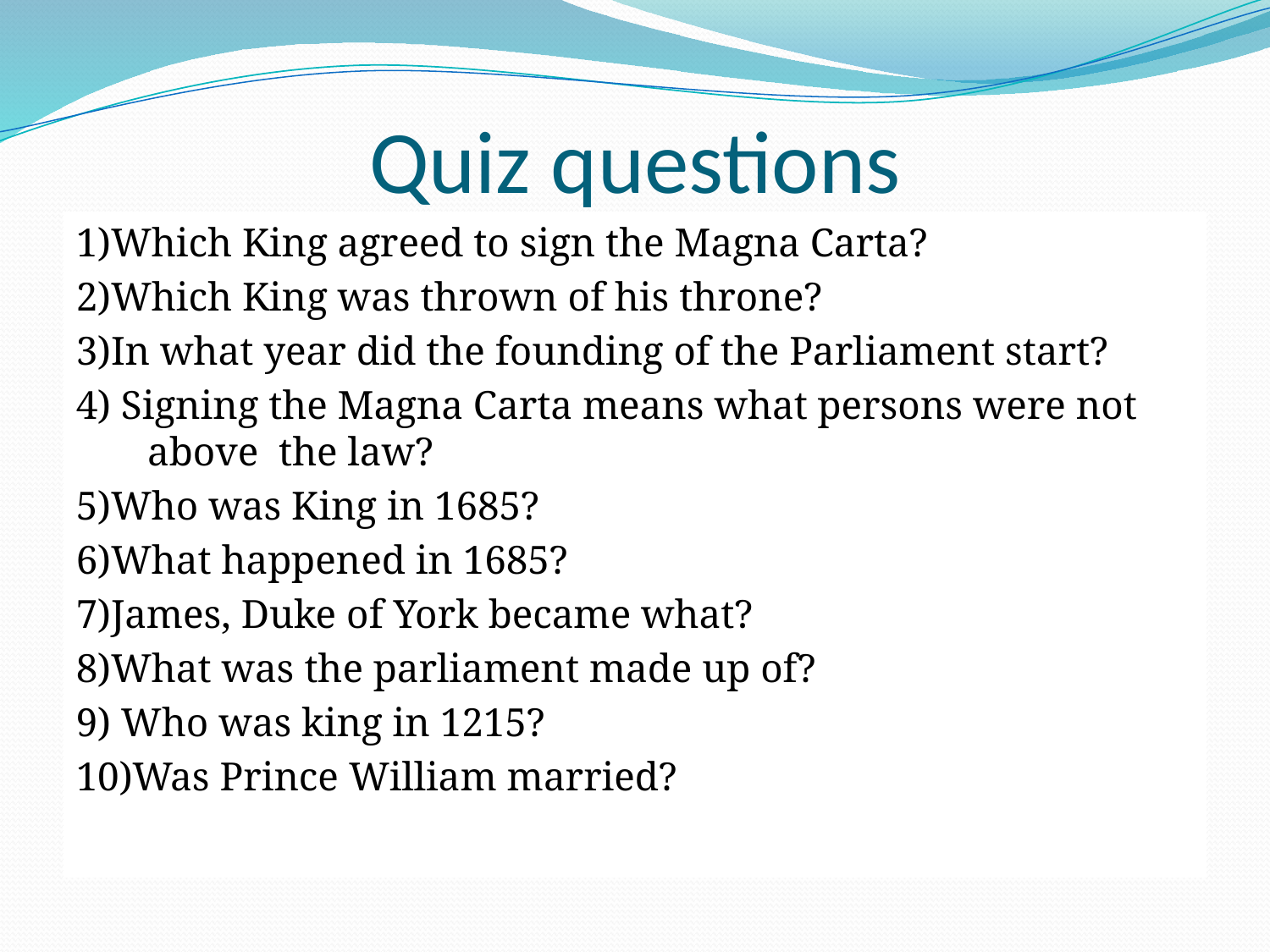

# Quiz questions
1)Which King agreed to sign the Magna Carta?
2)Which King was thrown of his throne?
3)In what year did the founding of the Parliament start?
4) Signing the Magna Carta means what persons were not above  the law?
5)Who was King in 1685?
6)What happened in 1685?
7)James, Duke of York became what?
8)What was the parliament made up of?
9) Who was king in 1215?
10)Was Prince William married?